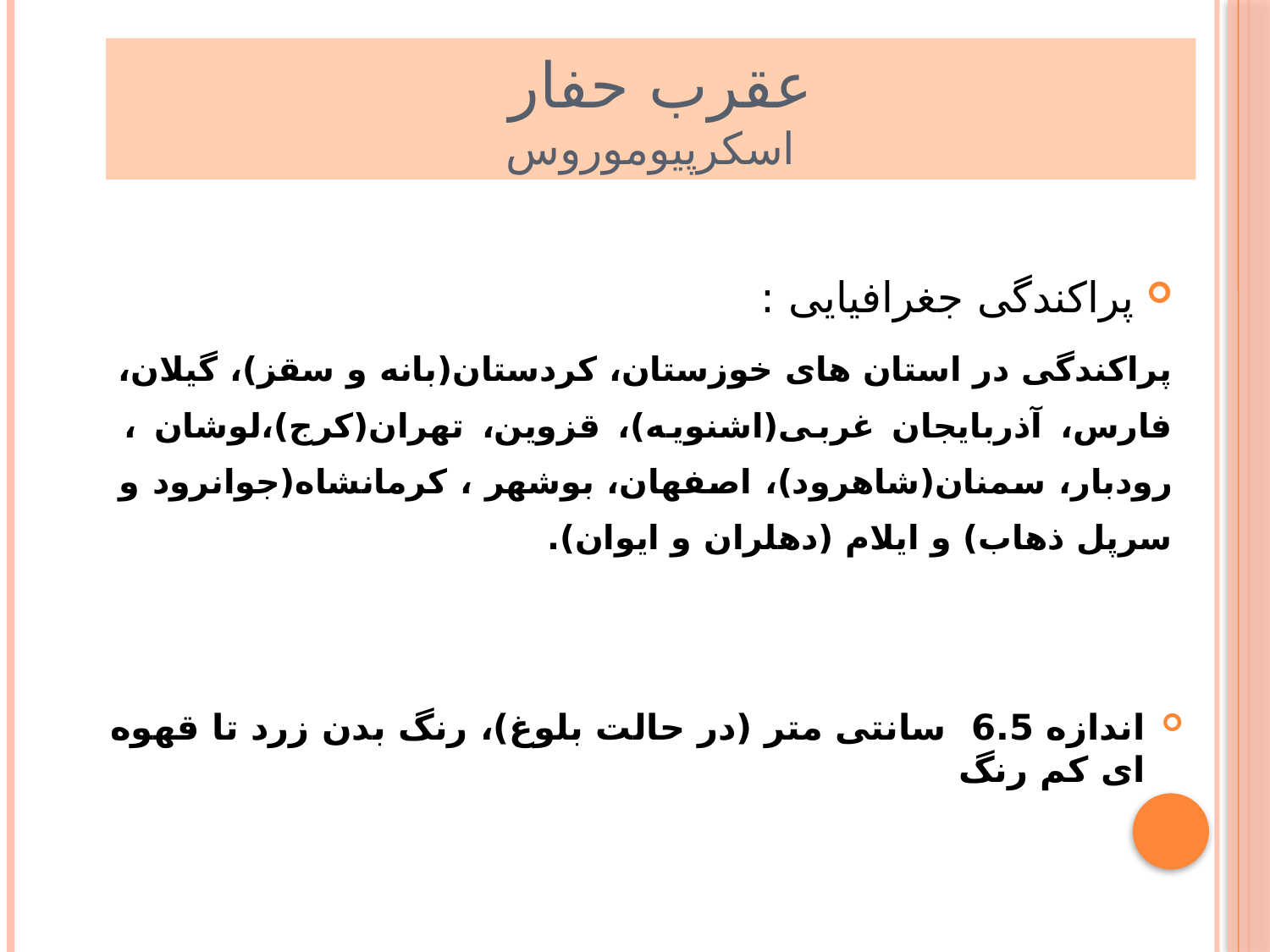

# عقرب حفار اسکرپیوموروس
پراکندگی جغرافیایی :
پراکندگی در استان های خوزستان، کردستان(بانه و سقز)، گیلان، فارس، آذربایجان غربی(اشنویه)، قزوین، تهران(کرج)،لوشان ، رودبار، سمنان(شاهرود)، اصفهان، بوشهر ، کرمانشاه(جوانرود و سرپل ذهاب) و ایلام (دهلران و ایوان).
اندازه 6.5  سانتی متر (در حالت بلوغ)، رنگ بدن زرد تا قهوه ای کم رنگ